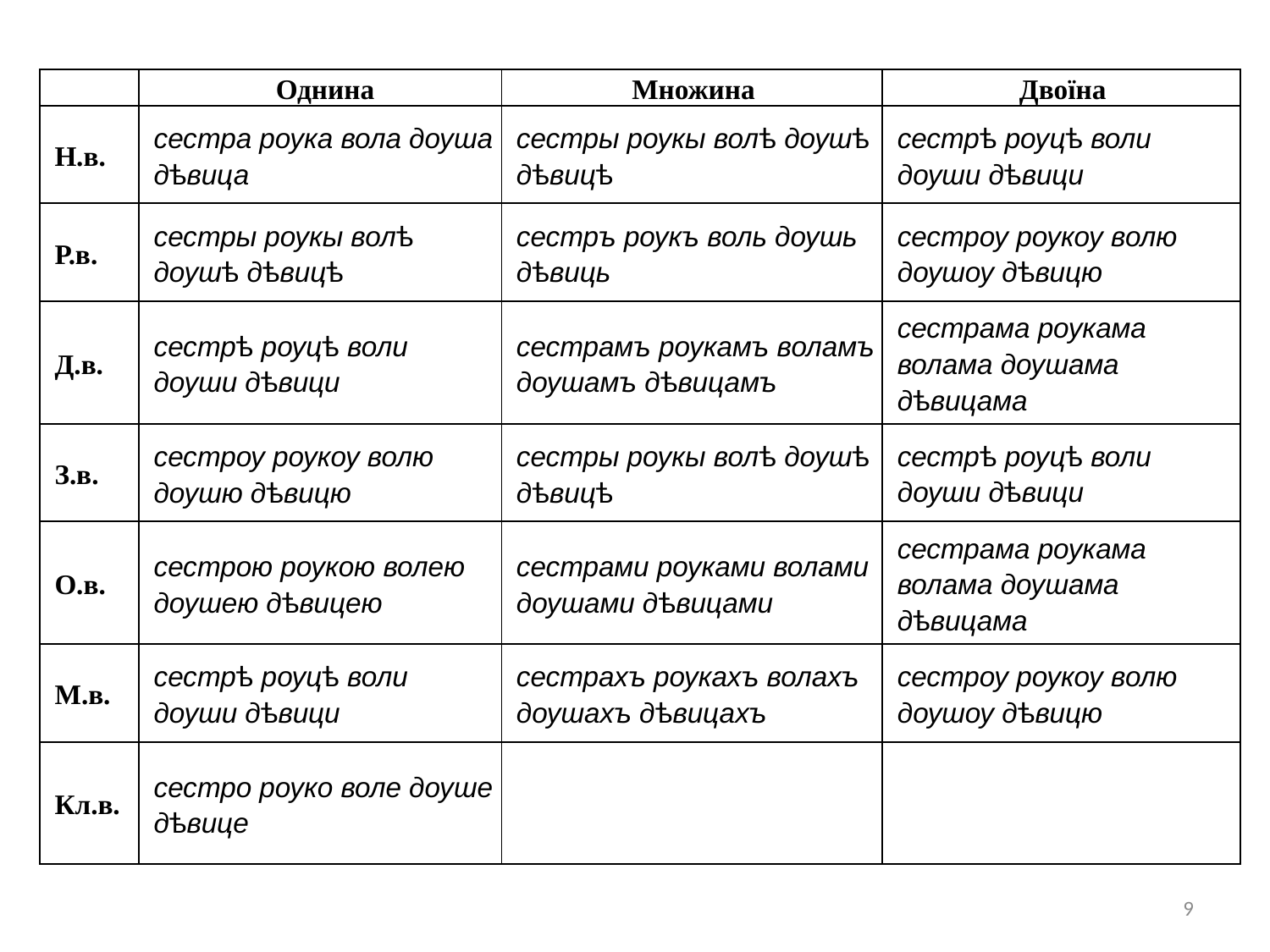

|  | Однина | Множина | Двоїна |
| --- | --- | --- | --- |
| Н.в. | сестра роука вола доуша дѣвица | сестры роукы волѣ доушѣ дѣвицѣ | сестрѣ роуцѣ воли доуши дѣвици |
| Р.в. | сестры роукы волѣ доушѣ дѣвицѣ | сестръ роукъ воль доушь дѣвиць | сестроу роукоу волю доушоу дѣвицю |
| Д.в. | сестрѣ роуцѣ воли доуши дѣвици | сестрамъ роукамъ воламъ доушамъ дѣвицамъ | сестрама роукама волама доушама дѣвицама |
| З.в. | сестроу роукоу волю доушю дѣвицю | сестры роукы волѣ доушѣ дѣвицѣ | сестрѣ роуцѣ воли доуши дѣвици |
| О.в. | сестрою роукою волею доушею дѣвицею | сестрами роуками волами доушами дѣвицами | сестрама роукама волама доушама дѣвицама |
| М.в. | сестрѣ роуцѣ воли доуши дѣвици | сестрахъ роукахъ волахъ доушахъ дѣвицахъ | сестроу роукоу волю доушоу дѣвицю |
| Кл.в. | сестро роуко воле доуше дѣвице |  |  |
9